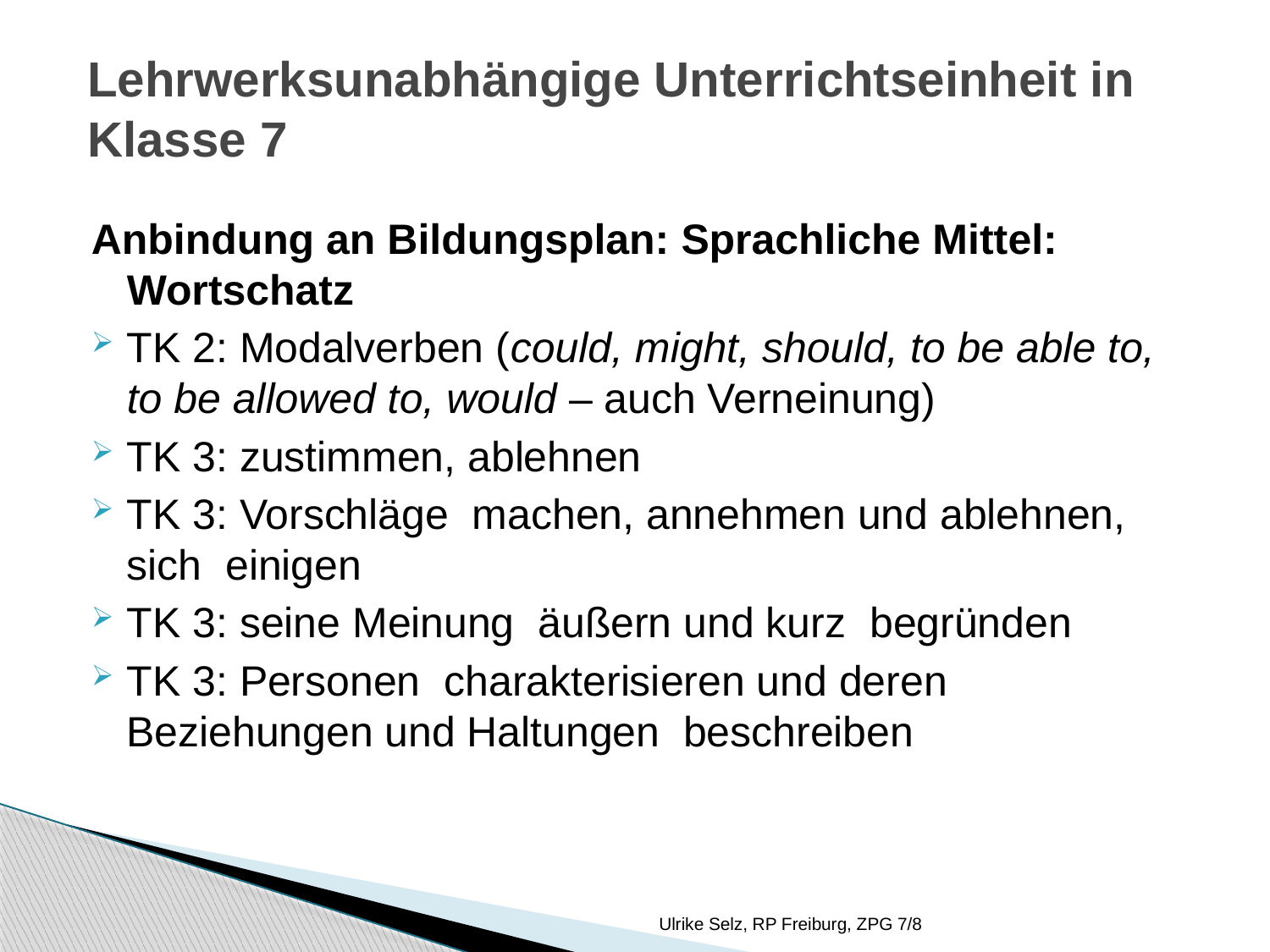

# Lehrwerksunabhängige Unterrichtseinheit in Klasse 7
Anbindung an Bildungsplan: Sprachliche Mittel: Wortschatz
TK 2: Modalverben (could, might, should, to be able to, to be allowed to, would – auch Verneinung)
TK 3: zustimmen, ablehnen
TK 3: Vorschläge  machen, annehmen und ablehnen, sich  einigen
TK 3: seine Meinung  äußern und kurz  begründen
TK 3: Personen  charakterisieren und deren Beziehungen und Haltungen  beschreiben

Ulrike Selz, RP Freiburg, ZPG 7/8